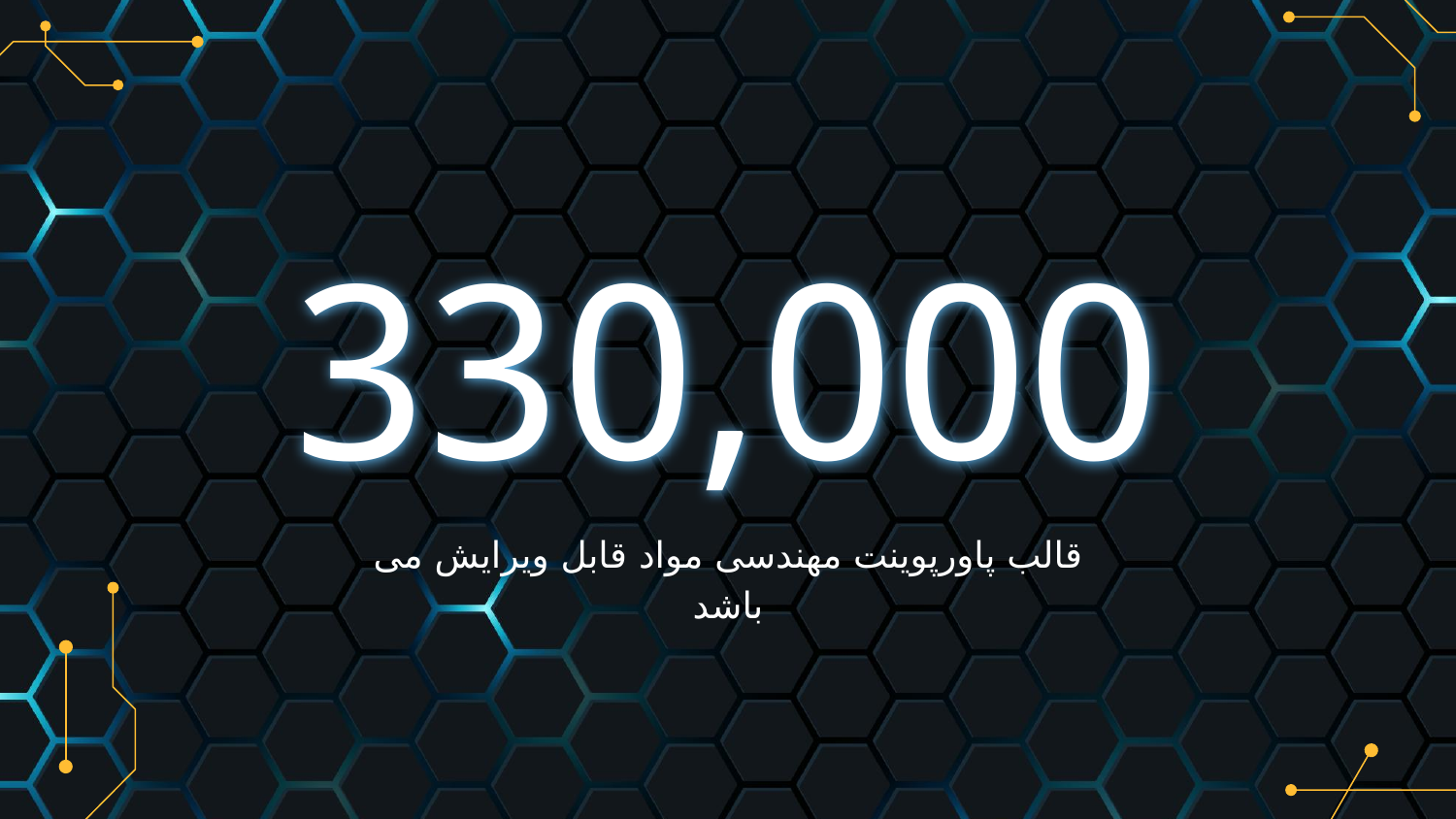

# 330,000
قالب پاورپوینت مهندسی مواد قابل ویرایش می باشد